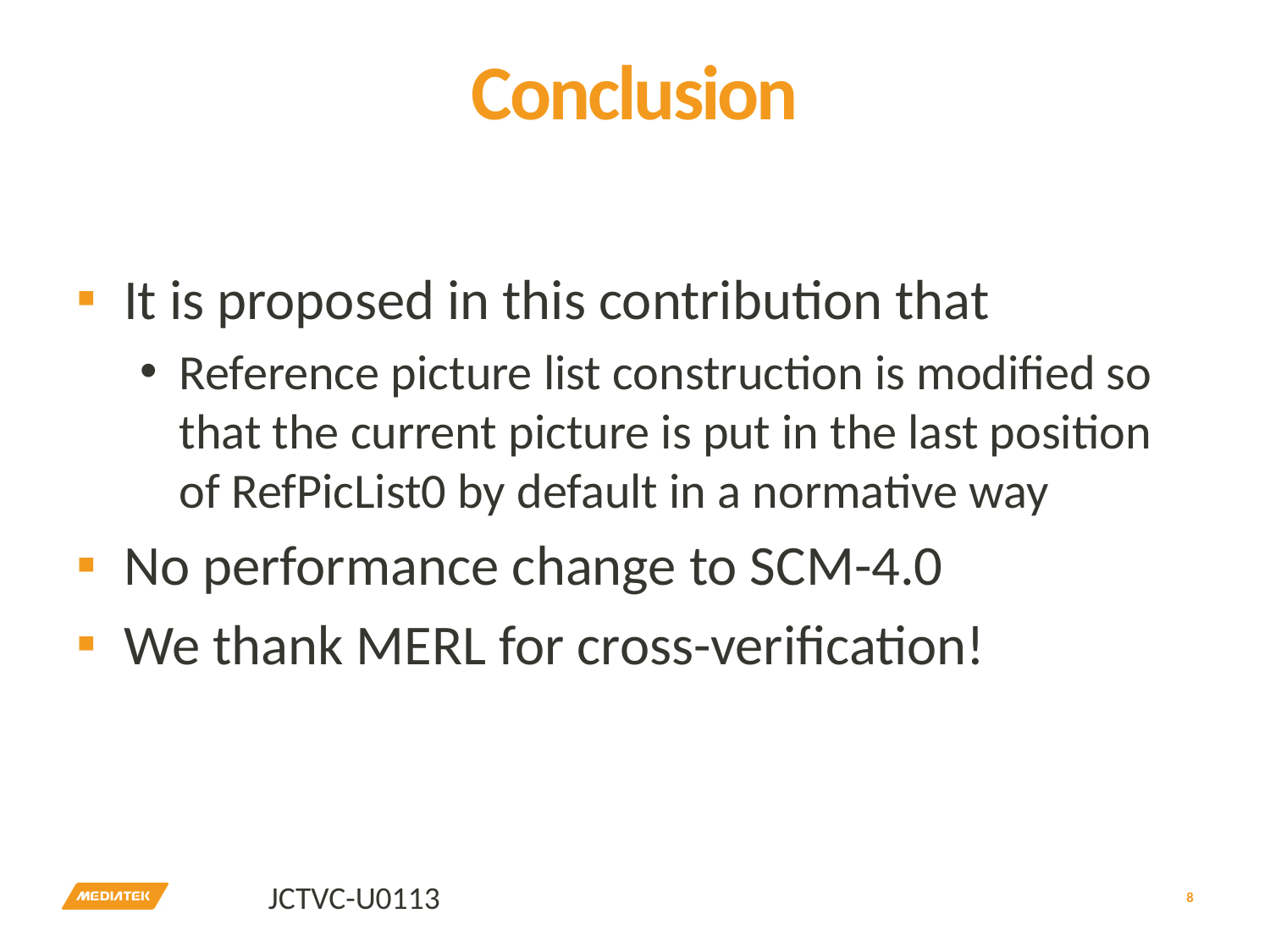

# Conclusion
It is proposed in this contribution that
Reference picture list construction is modified so that the current picture is put in the last position of RefPicList0 by default in a normative way
No performance change to SCM-4.0
We thank MERL for cross-verification!
8